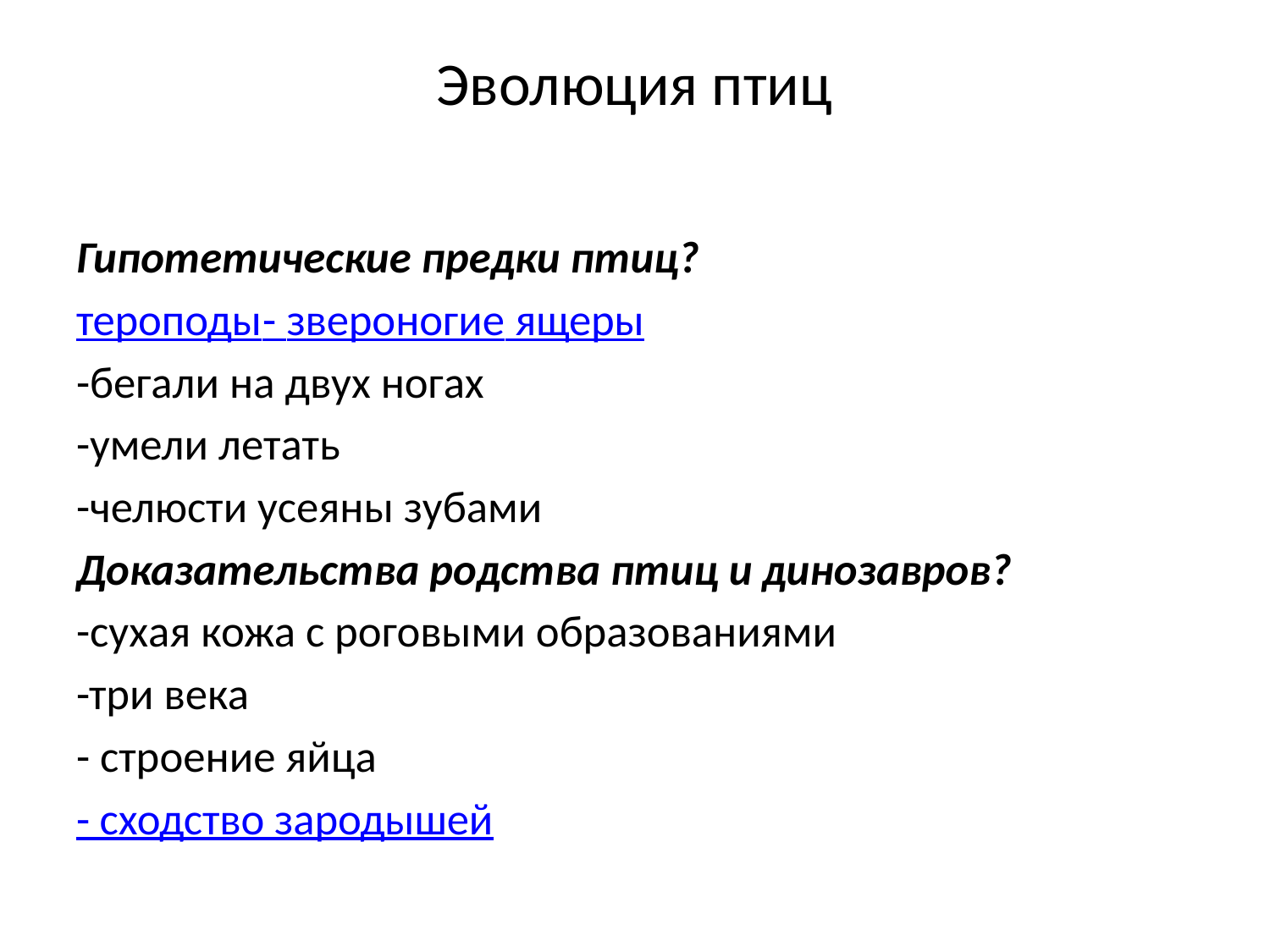

# Эволюция птиц
Гипотетические предки птиц?
тероподы- звероногие ящеры
-бегали на двух ногах
-умели летать
-челюсти усеяны зубами
Доказательства родства птиц и динозавров?
-сухая кожа с роговыми образованиями
-три века
- строение яйца
- сходство зародышей